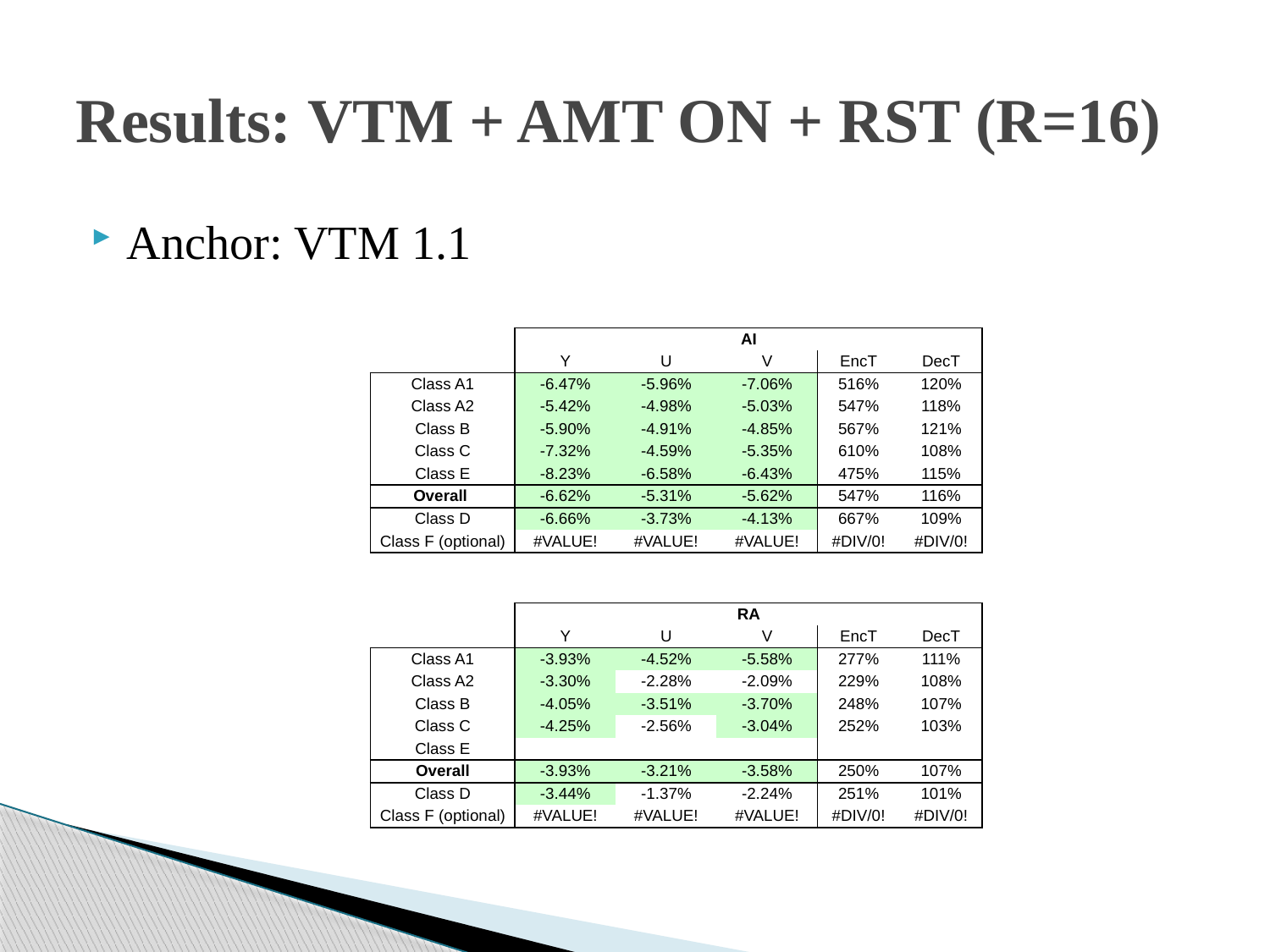

# Results: VTM + AMT ON + RST (R=16)
Anchor: VTM 1.1

|  | AI |  |  |  |  |
| --- | --- | --- | --- | --- | --- |
|  | Y | U | V | EncT | DecT |
| Class A1 | -6.47% | -5.96% | -7.06% | 516% | 120% |
| Class A2 | -5.42% | -4.98% | -5.03% | 547% | 118% |
| Class B | -5.90% | -4.91% | -4.85% | 567% | 121% |
| Class C | -7.32% | -4.59% | -5.35% | 610% | 108% |
| Class E | -8.23% | -6.58% | -6.43% | 475% | 115% |
| Overall | -6.62% | -5.31% | -5.62% | 547% | 116% |
| Class D | -6.66% | -3.73% | -4.13% | 667% | 109% |
| Class F (optional) | #VALUE! | #VALUE! | #VALUE! | #DIV/0! | #DIV/0! |
|  | RA |  |  |  |  |
| --- | --- | --- | --- | --- | --- |
|  | Y | U | V | EncT | DecT |
| Class A1 | -3.93% | -4.52% | -5.58% | 277% | 111% |
| Class A2 | -3.30% | -2.28% | -2.09% | 229% | 108% |
| Class B | -4.05% | -3.51% | -3.70% | 248% | 107% |
| Class C | -4.25% | -2.56% | -3.04% | 252% | 103% |
| Class E |  |  |  |  |  |
| Overall | -3.93% | -3.21% | -3.58% | 250% | 107% |
| Class D | -3.44% | -1.37% | -2.24% | 251% | 101% |
| Class F (optional) | #VALUE! | #VALUE! | #VALUE! | #DIV/0! | #DIV/0! |